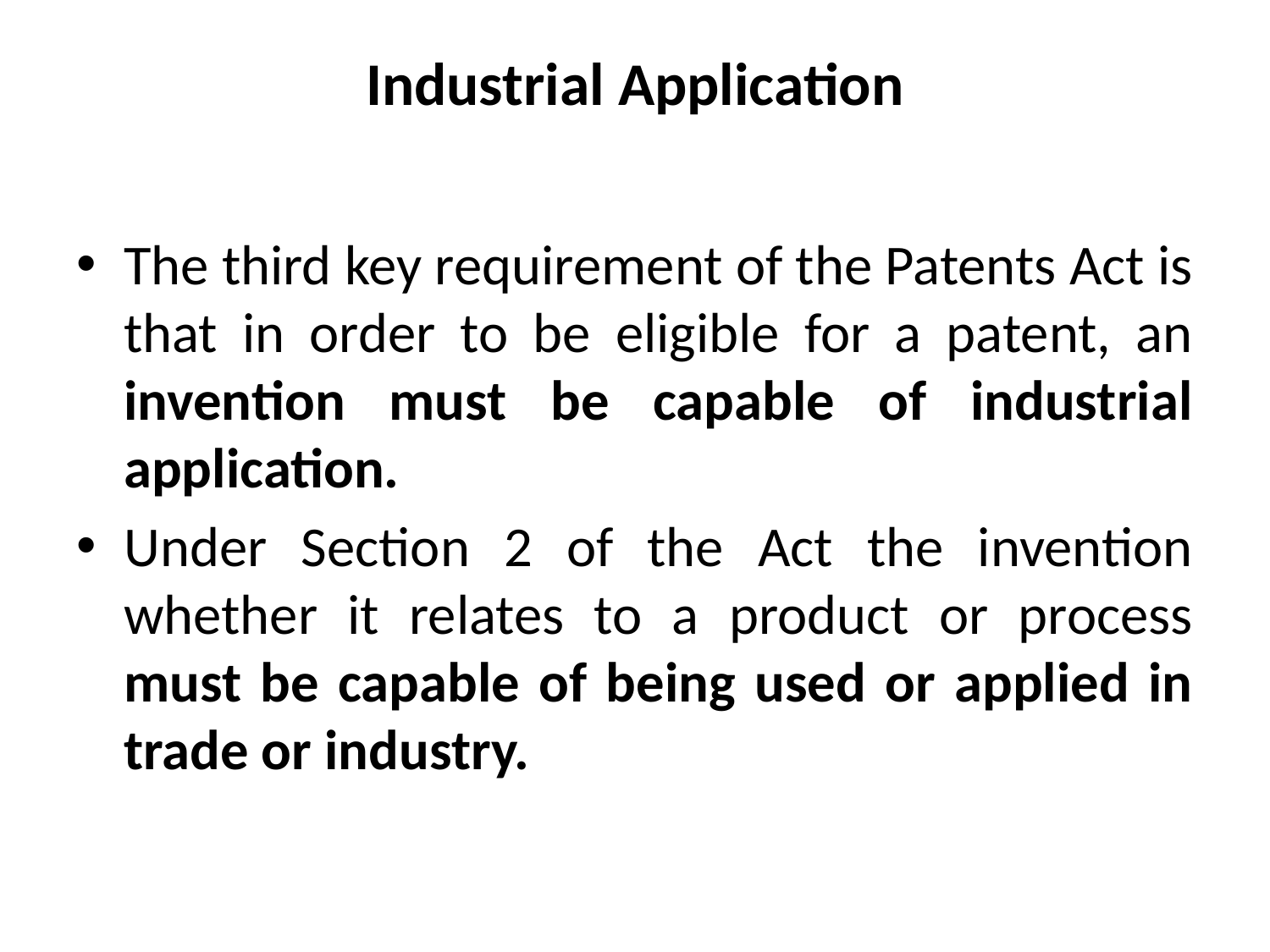

# Industrial Application
The third key requirement of the Patents Act is that in order to be eligible for a patent, an invention must be capable of industrial application.
Under Section 2 of the Act the invention whether it relates to a product or process must be capable of being used or applied in trade or industry.